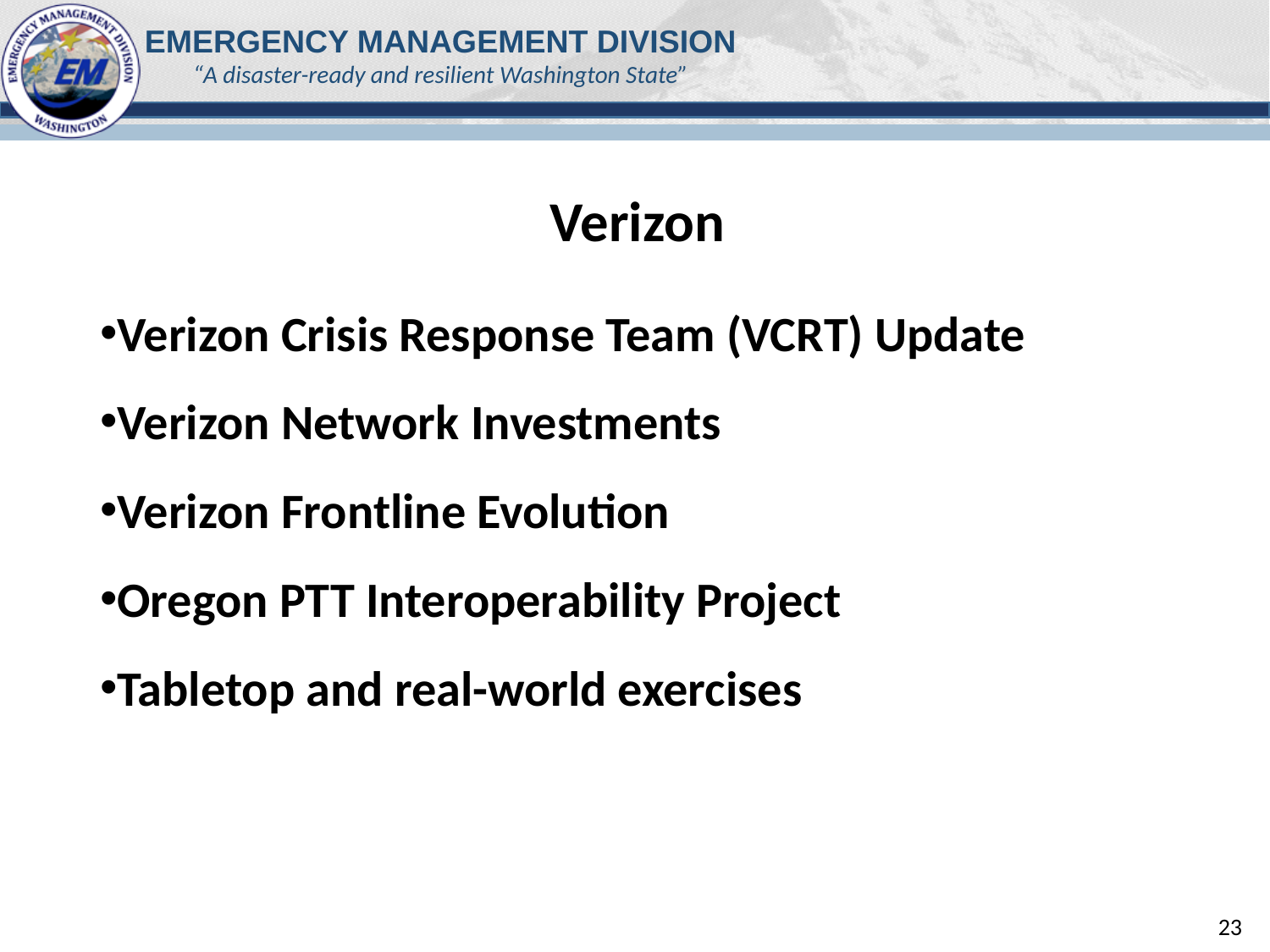

# Verizon
Verizon Crisis Response Team (VCRT) Update
Verizon Network Investments
Verizon Frontline Evolution
Oregon PTT Interoperability Project
Tabletop and real-world exercises
23